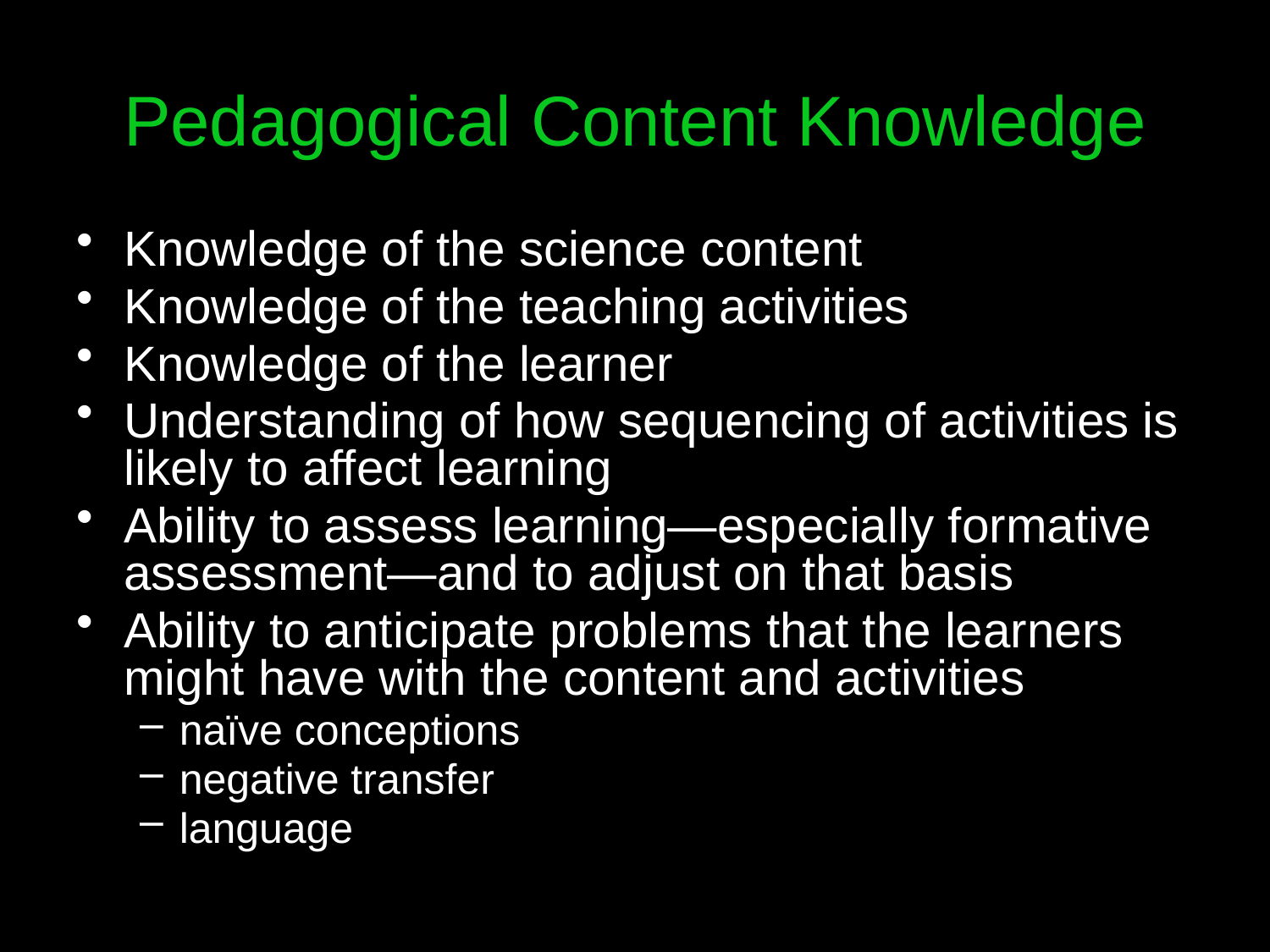

# Pedagogical Content Knowledge
Knowledge of the science content
Knowledge of the teaching activities
Knowledge of the learner
Understanding of how sequencing of activities is likely to affect learning
Ability to assess learning—especially formative assessment—and to adjust on that basis
Ability to anticipate problems that the learners might have with the content and activities
naïve conceptions
negative transfer
language